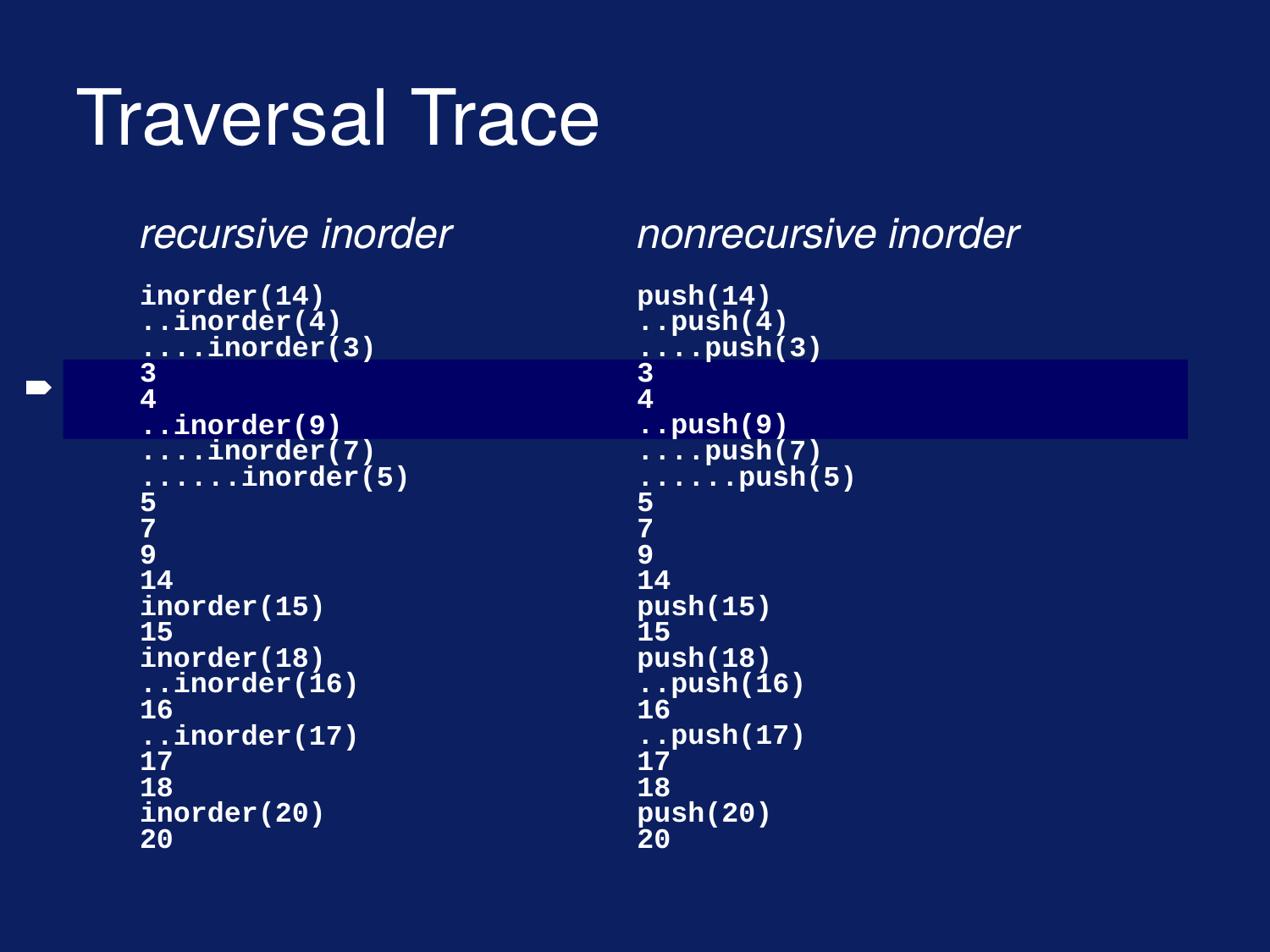

# Traversal Trace
recursive inorder

inorder(14)
..inorder(4)
....inorder(3)
3
4
..inorder(9)
....inorder(7)
......inorder(5)
5
7
9
14
inorder(15)
15
inorder(18)
..inorder(16)
16
..inorder(17)
17
18
inorder(20)
20

nonrecursive inorder

push(14)
..push(4)
....push(3)
3
4
..push(9)
....push(7)
......push(5)
5
7
9
14
push(15)
15
push(18)
..push(16)
16
..push(17)
17
18
push(20)
20

🠶